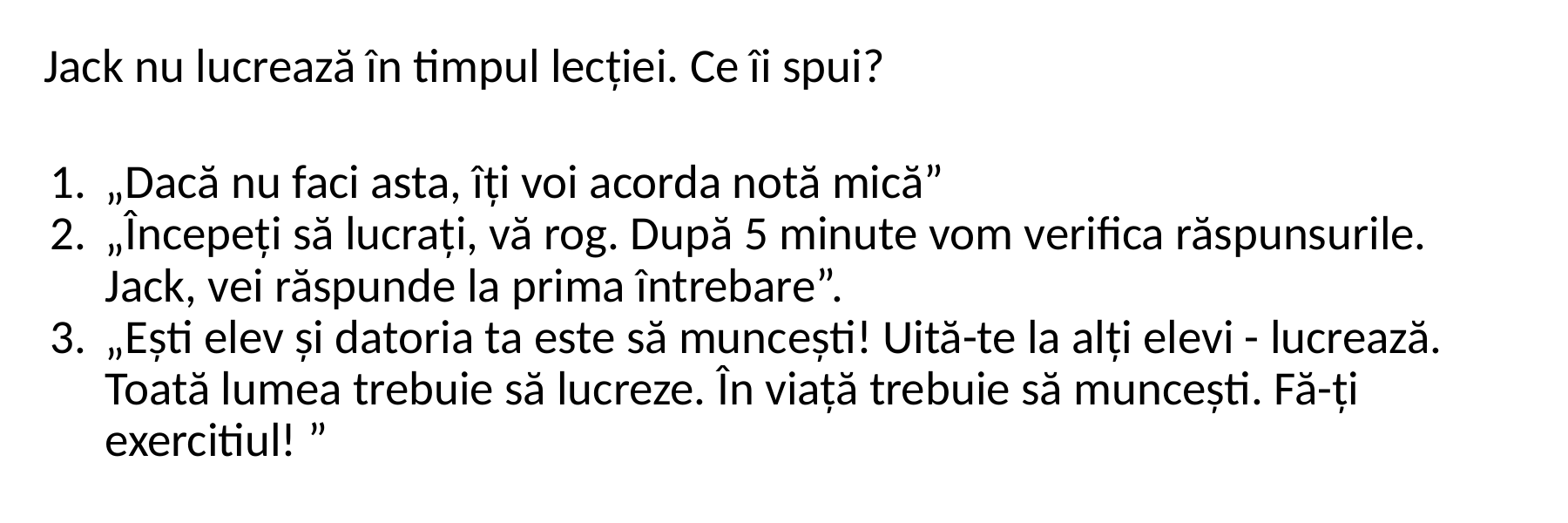

Jack nu lucrează în timpul lecției. Ce îi spui?

„Dacă nu faci asta, îți voi acorda notă mică”
„Începeți să lucrați, vă rog. După 5 minute vom verifica răspunsurile. Jack, vei răspunde la prima întrebare”.
„Ești elev și datoria ta este să muncești! Uită-te la alți elevi - lucrează. Toată lumea trebuie să lucreze. În viață trebuie să muncești. Fă-ți exercitiul! ”